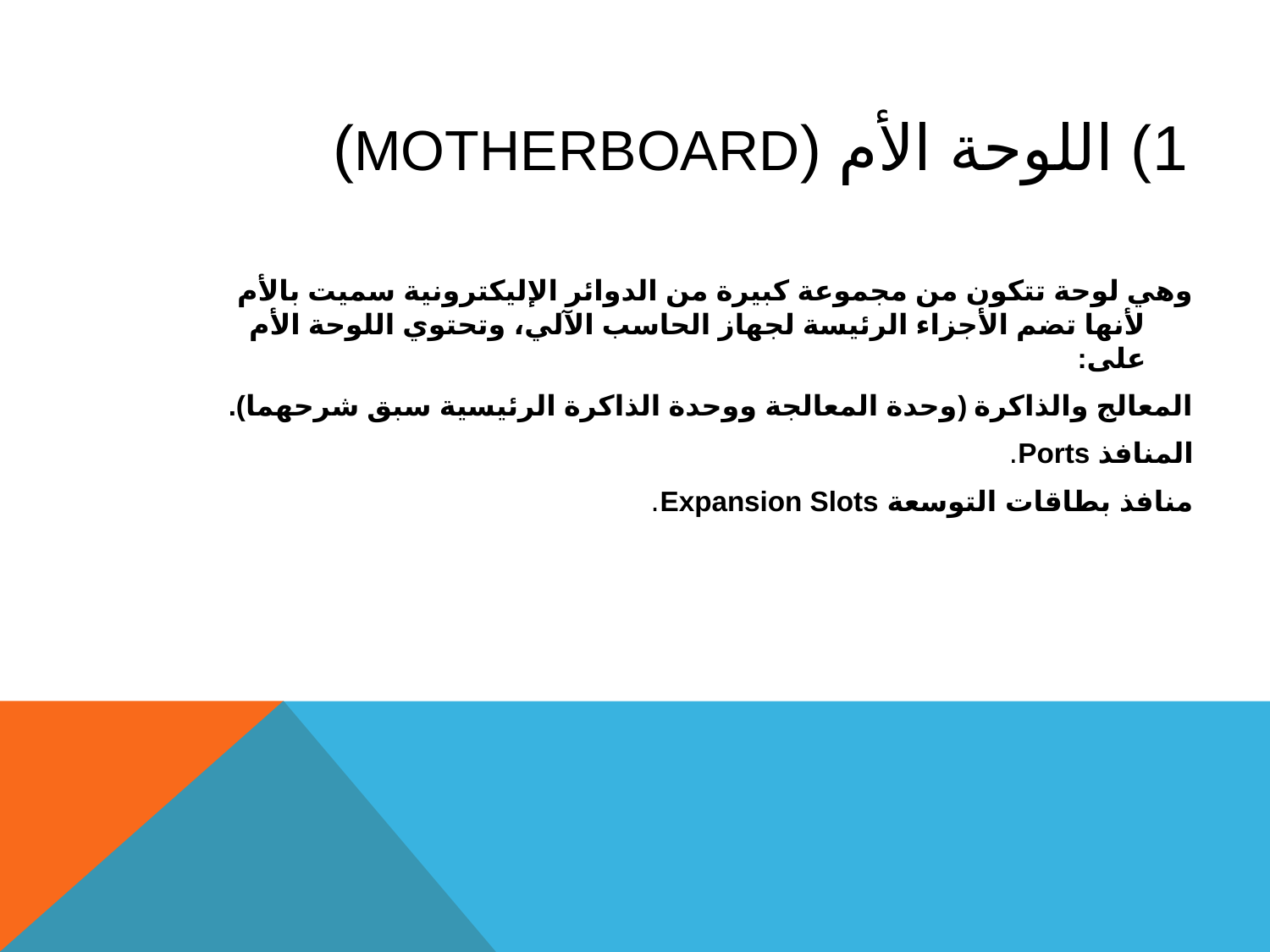

# 1) اللوحة الأم (Motherboard)
وهي لوحة تتكون من مجموعة كبيرة من الدوائر الإليكترونية سميت بالأم لأنها تضم الأجزاء الرئيسة لجهاز الحاسب الآلي، وتحتوي اللوحة الأم على:
المعالج والذاكرة (وحدة المعالجة ووحدة الذاكرة الرئيسية سبق شرحهما).
المنافذ Ports.
منافذ بطاقات التوسعة Expansion Slots.